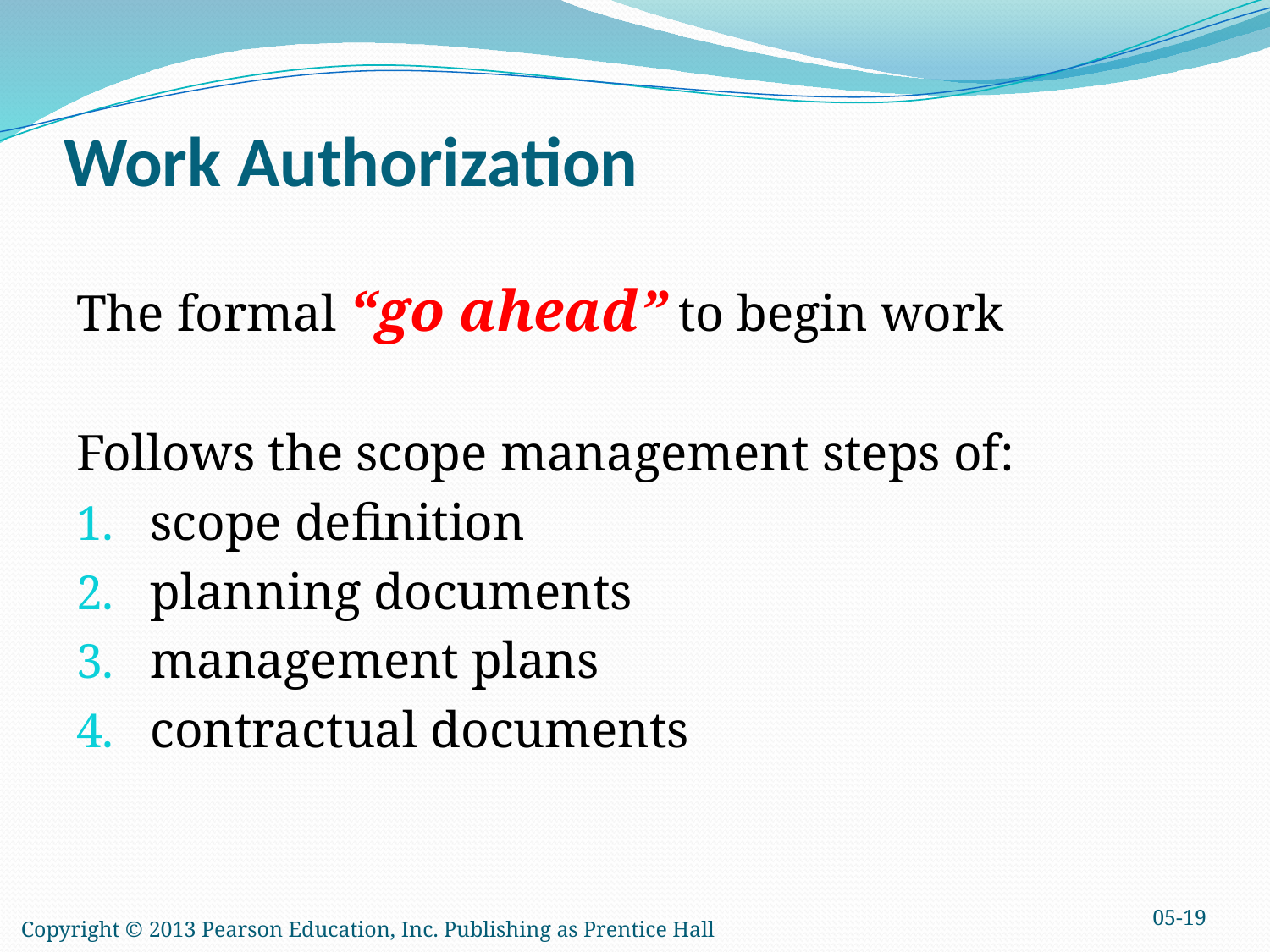

# Work Authorization
The formal “go ahead” to begin work

Follows the scope management steps of:
scope definition
planning documents
management plans
contractual documents
05-19